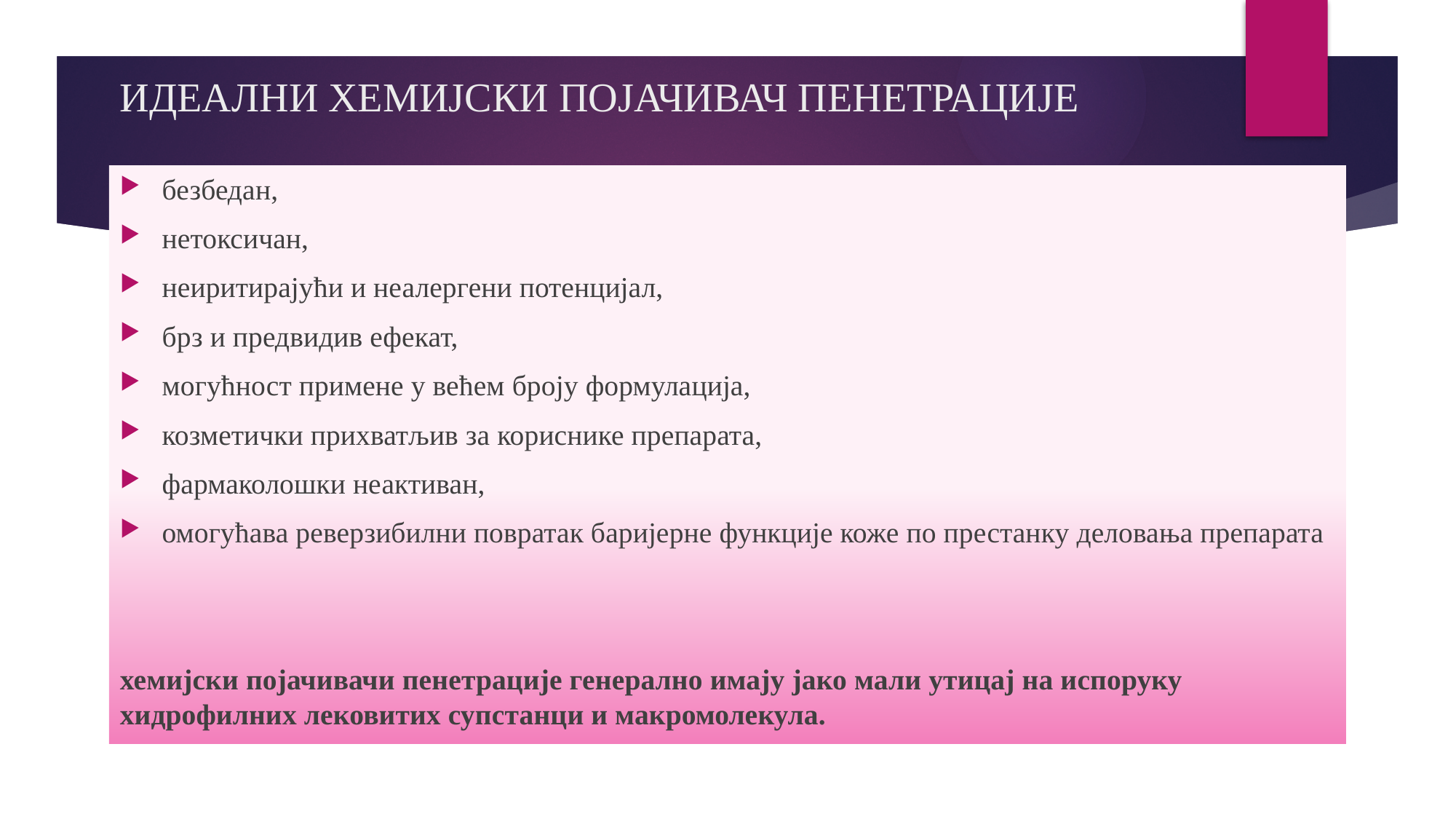

# ИДЕАЛНИ ХЕМИЈСКИ ПОЈАЧИВАЧ ПЕНЕТРАЦИЈЕ
безбедан,
нетоксичан,
неиритирајући и неалергени потенцијал,
брз и предвидив ефекат,
могућност примене у већем броју формулација,
козметички прихватљив за кориснике препарата,
фармаколошки неактиван,
омогућава реверзибилни повратак баријерне функције коже по престанку деловања препарата

хемијски појачивачи пенетрације генерално имају јако мали утицај на испоруку хидрофилних лековитих супстанци и макромолекула.